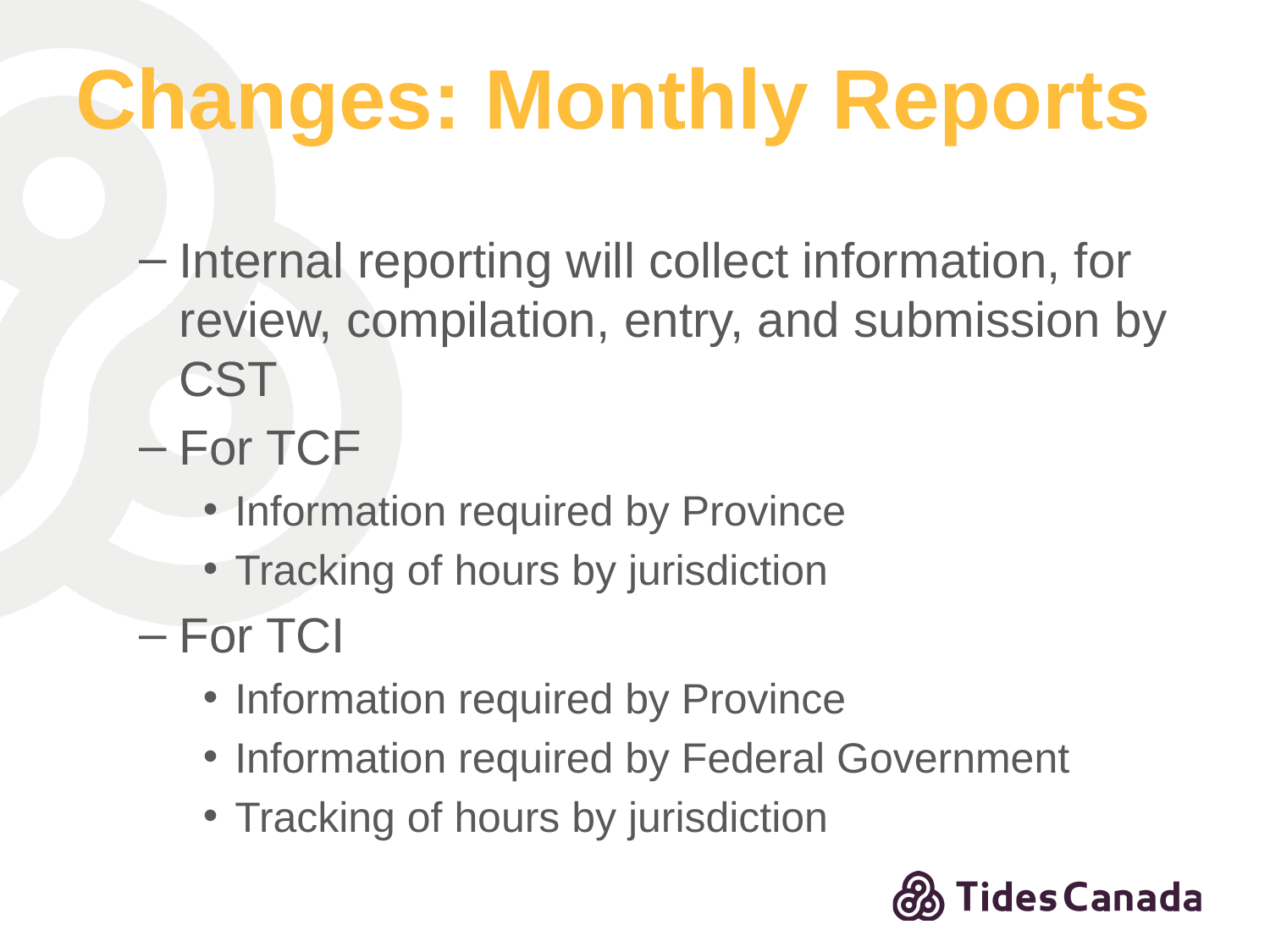

# Changes: Monthly Reports
Internal reporting will collect information, for review, compilation, entry, and submission by CST
For TCF
Information required by Province
Tracking of hours by jurisdiction
For TCI
Information required by Province
Information required by Federal Government
Tracking of hours by jurisdiction